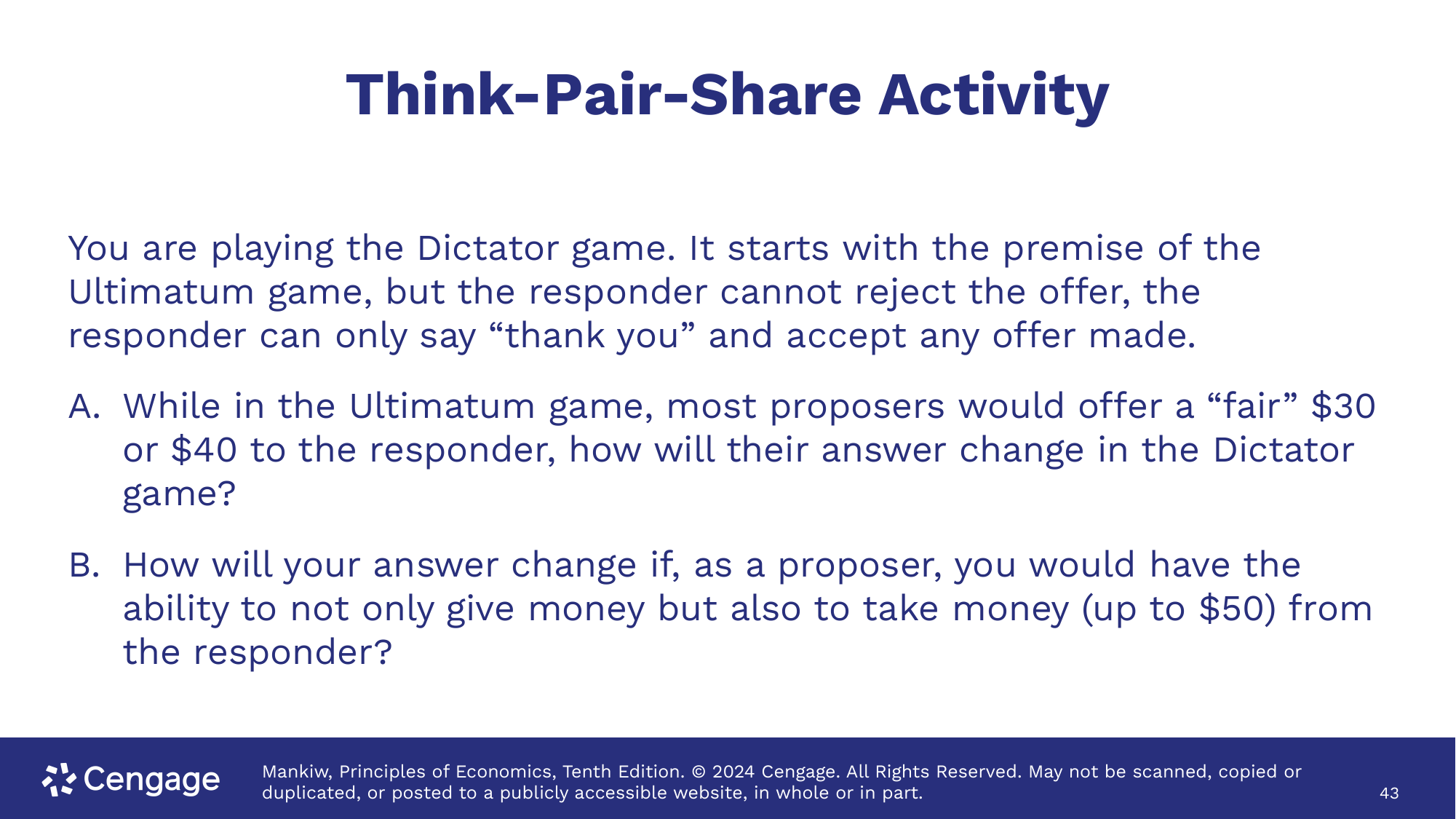

# Think-Pair-Share Activity
You are playing the Dictator game. It starts with the premise of the Ultimatum game, but the responder cannot reject the offer, the responder can only say “thank you” and accept any offer made.
While in the Ultimatum game, most proposers would offer a “fair” $30 or $40 to the responder, how will their answer change in the Dictator game?
How will your answer change if, as a proposer, you would have the ability to not only give money but also to take money (up to $50) from the responder?